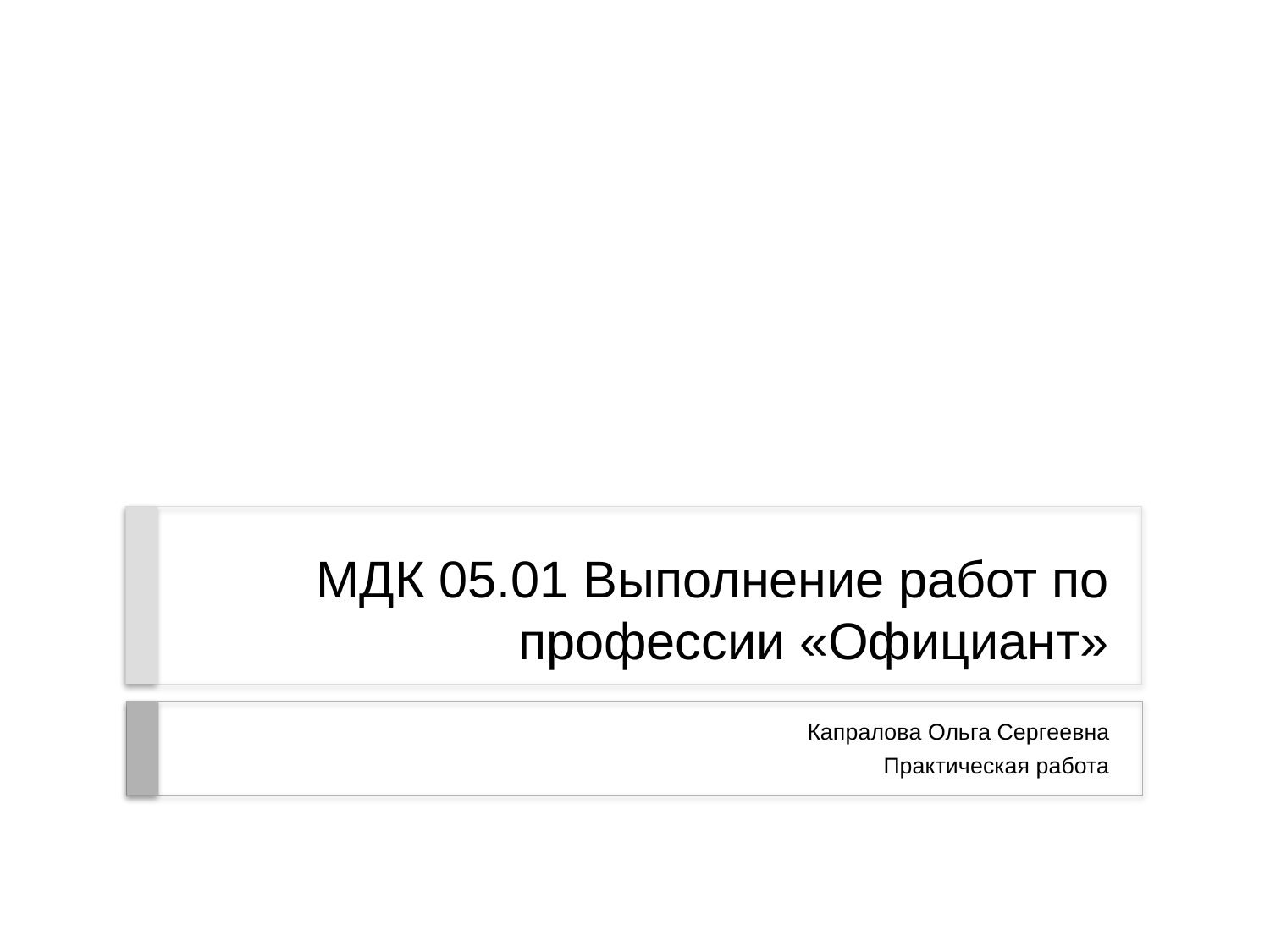

# МДК 05.01 Выполнение работ по профессии «Официант»
Капралова Ольга Сергеевна
Практическая работа